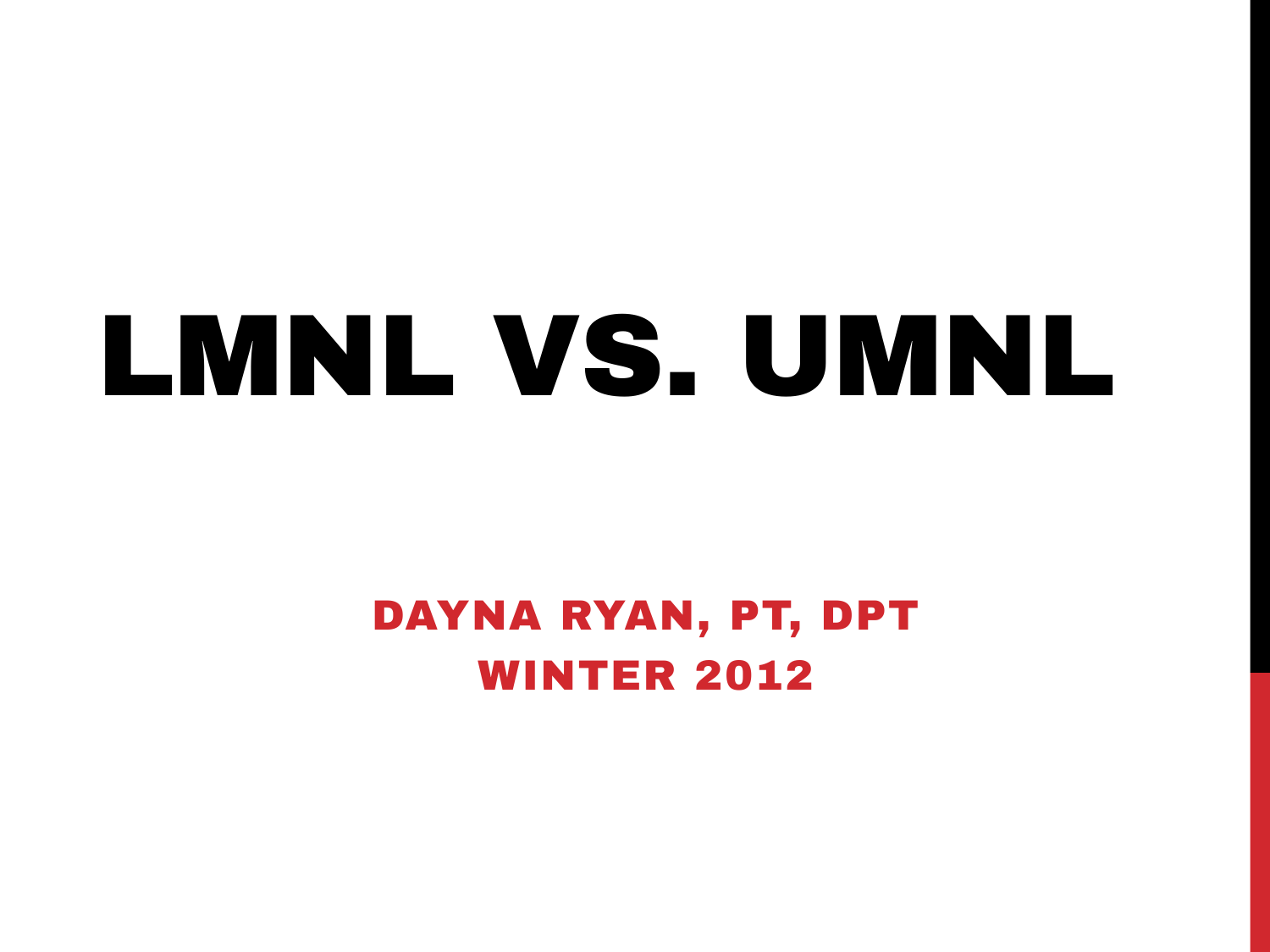

# LMNL vs. UMNL
Dayna Ryan, PT, DPT
Winter 2012